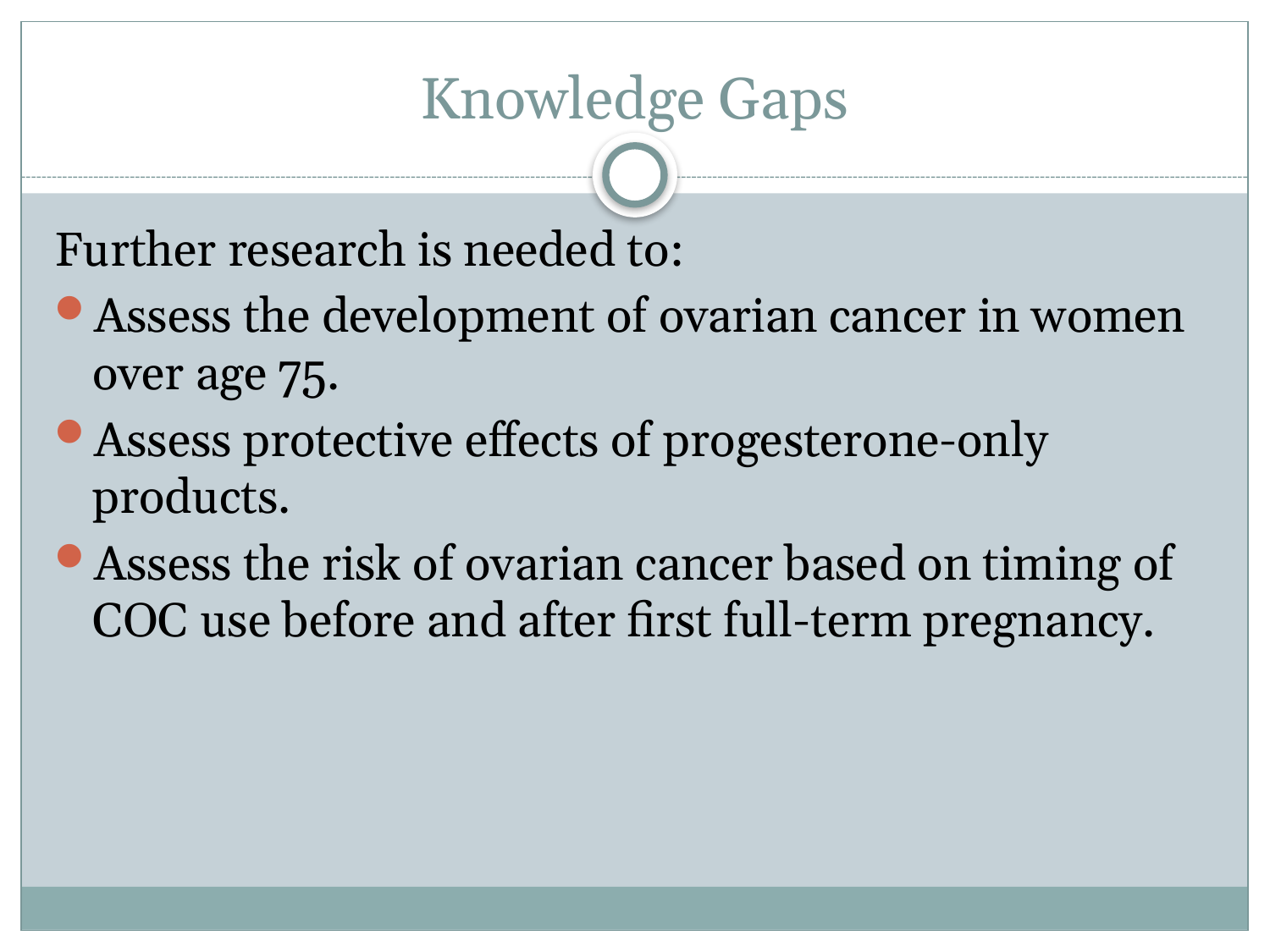

# Knowledge Gaps
Further research is needed to:
Assess the development of ovarian cancer in women over age 75.
Assess protective effects of progesterone-only products.
Assess the risk of ovarian cancer based on timing of COC use before and after first full-term pregnancy.